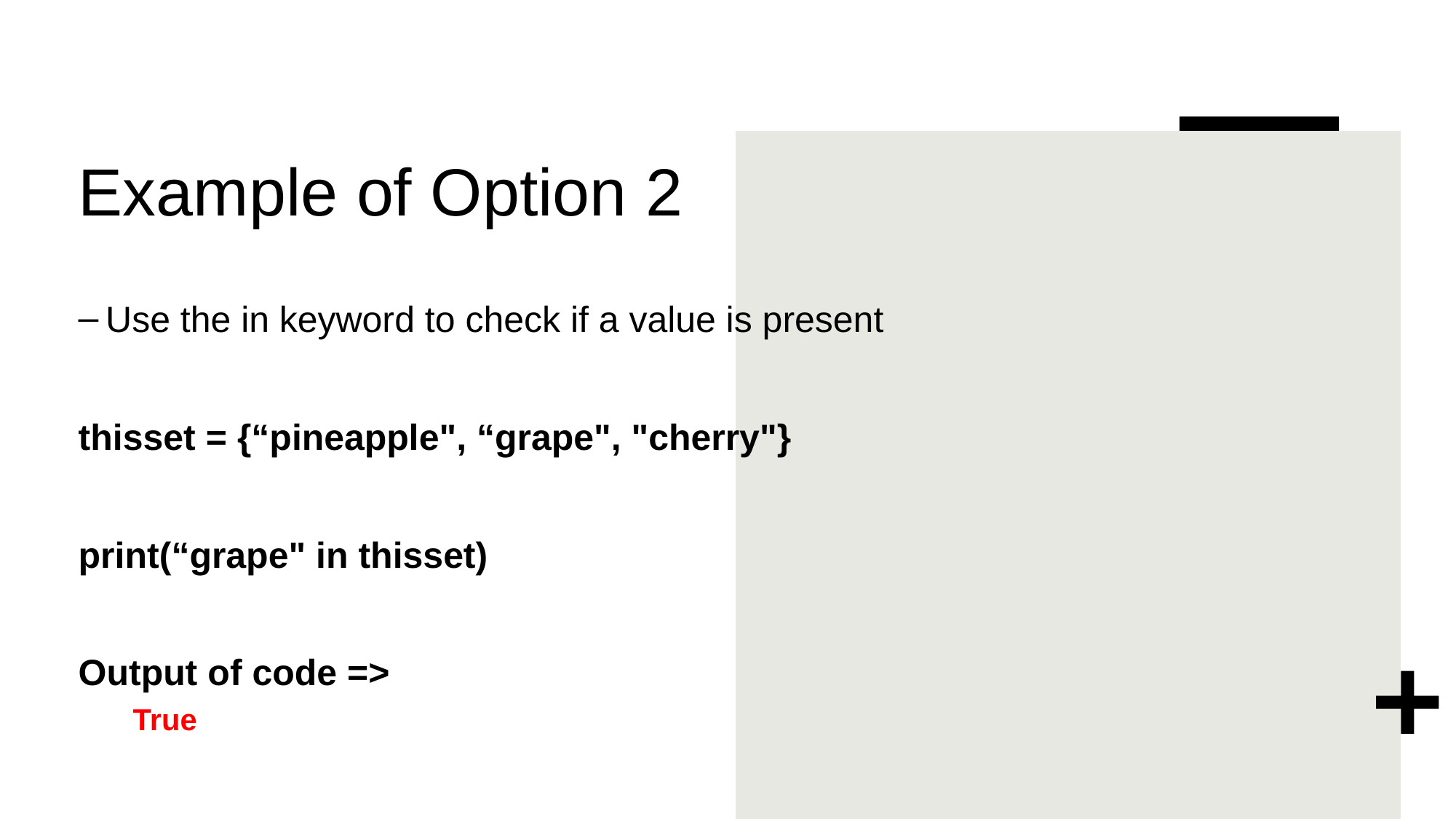

# Example of Option 2
Use the in keyword to check if a value is present

thisset = {“pineapple", “grape", "cherry"}

print(“grape" in thisset)

Output of code =>
True